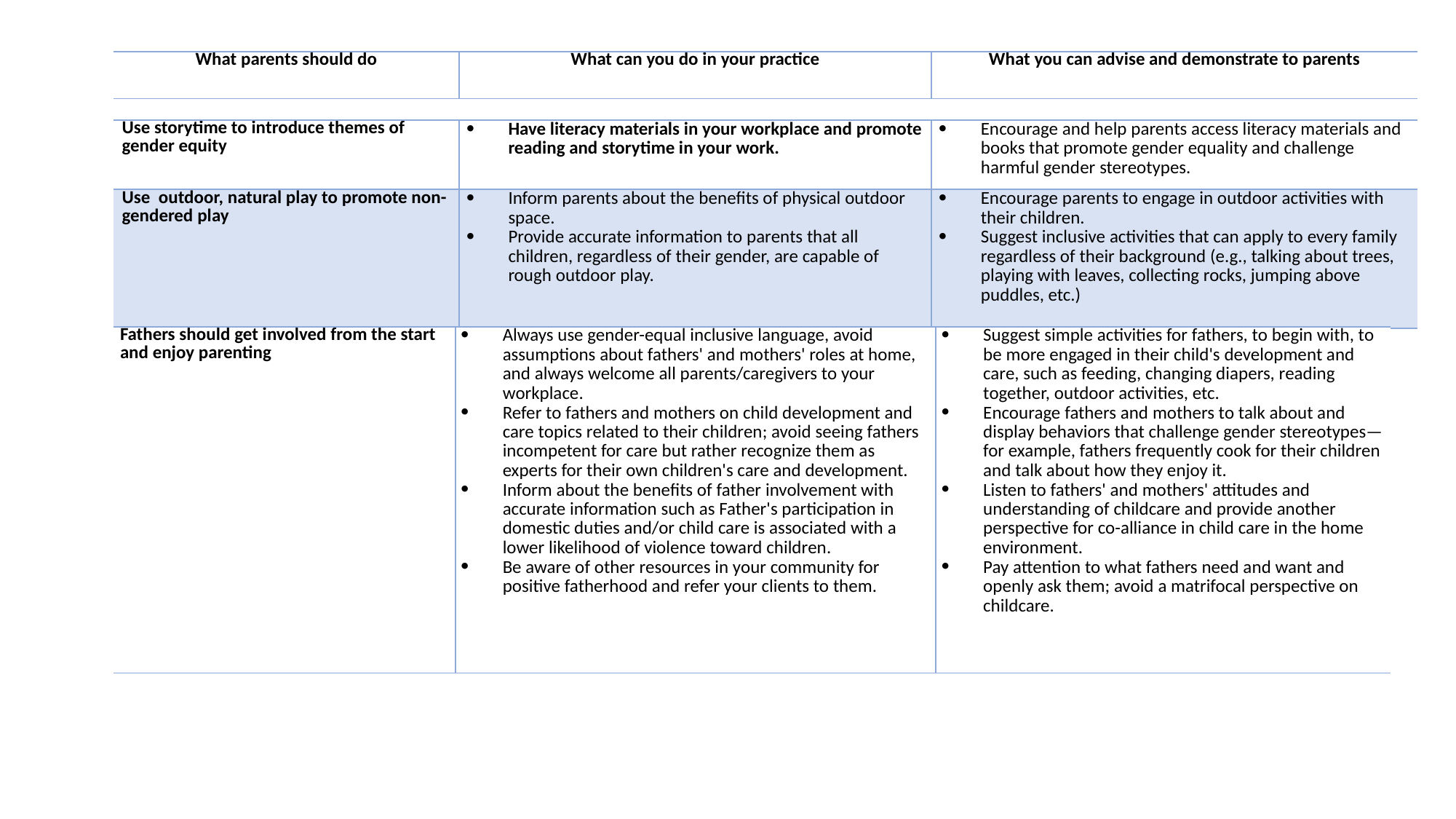

| What parents should do | What can you do in your practice | What you can advise and demonstrate to parents |
| --- | --- | --- |

| Use storytime to introduce themes of gender equity | Have literacy materials in your workplace and promote reading and storytime in your work. | Encourage and help parents access literacy materials and books that promote gender equality and challenge harmful gender stereotypes. |
| --- | --- | --- |
| Use outdoor, natural play to promote non-gendered play | Inform parents about the benefits of physical outdoor space. Provide accurate information to parents that all children, regardless of their gender, are capable of rough outdoor play. | Encourage parents to engage in outdoor activities with their children. Suggest inclusive activities that can apply to every family regardless of their background (e.g., talking about trees, playing with leaves, collecting rocks, jumping above puddles, etc.) |
| Fathers should get involved from the start and enjoy parenting | Always use gender-equal inclusive language, avoid assumptions about fathers' and mothers' roles at home, and always welcome all parents/caregivers to your workplace. Refer to fathers and mothers on child development and care topics related to their children; avoid seeing fathers incompetent for care but rather recognize them as experts for their own children's care and development. Inform about the benefits of father involvement with accurate information such as Father's participation in domestic duties and/or child care is associated with a lower likelihood of violence toward children. Be aware of other resources in your community for positive fatherhood and refer your clients to them. | Suggest simple activities for fathers, to begin with, to be more engaged in their child's development and care, such as feeding, changing diapers, reading together, outdoor activities, etc. Encourage fathers and mothers to talk about and display behaviors that challenge gender stereotypes—for example, fathers frequently cook for their children and talk about how they enjoy it. Listen to fathers' and mothers' attitudes and understanding of childcare and provide another perspective for co-alliance in child care in the home environment. Pay attention to what fathers need and want and openly ask them; avoid a matrifocal perspective on childcare. |
| --- | --- | --- |